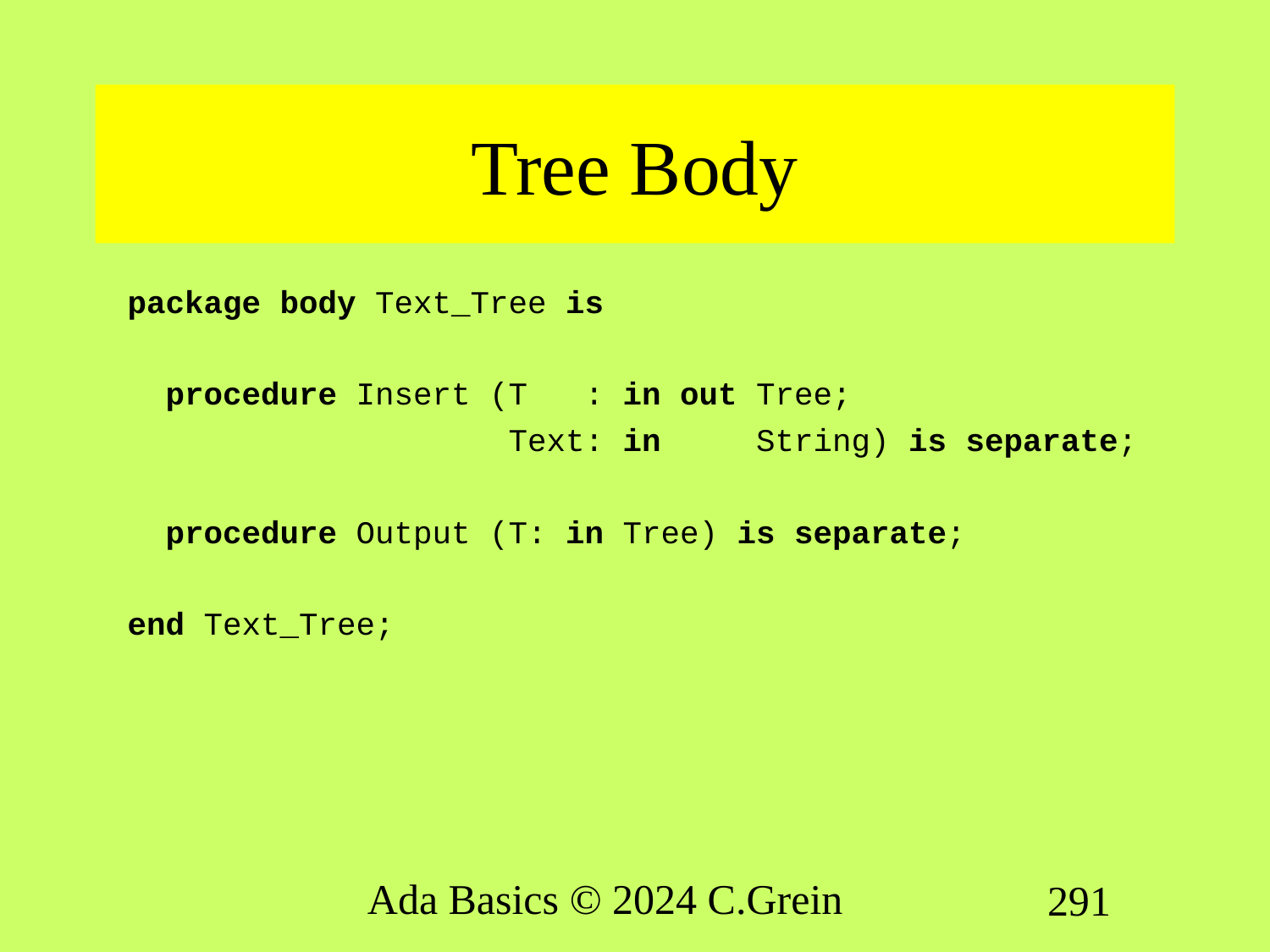

# Tree Body
package body Text_Tree is

  procedure Insert (T   : in out Tree;
                    Text: in     String) is separate;

  procedure Output (T: in Tree) is separate;

end Text_Tree;
Ada Basics © 2024 C.Grein
291